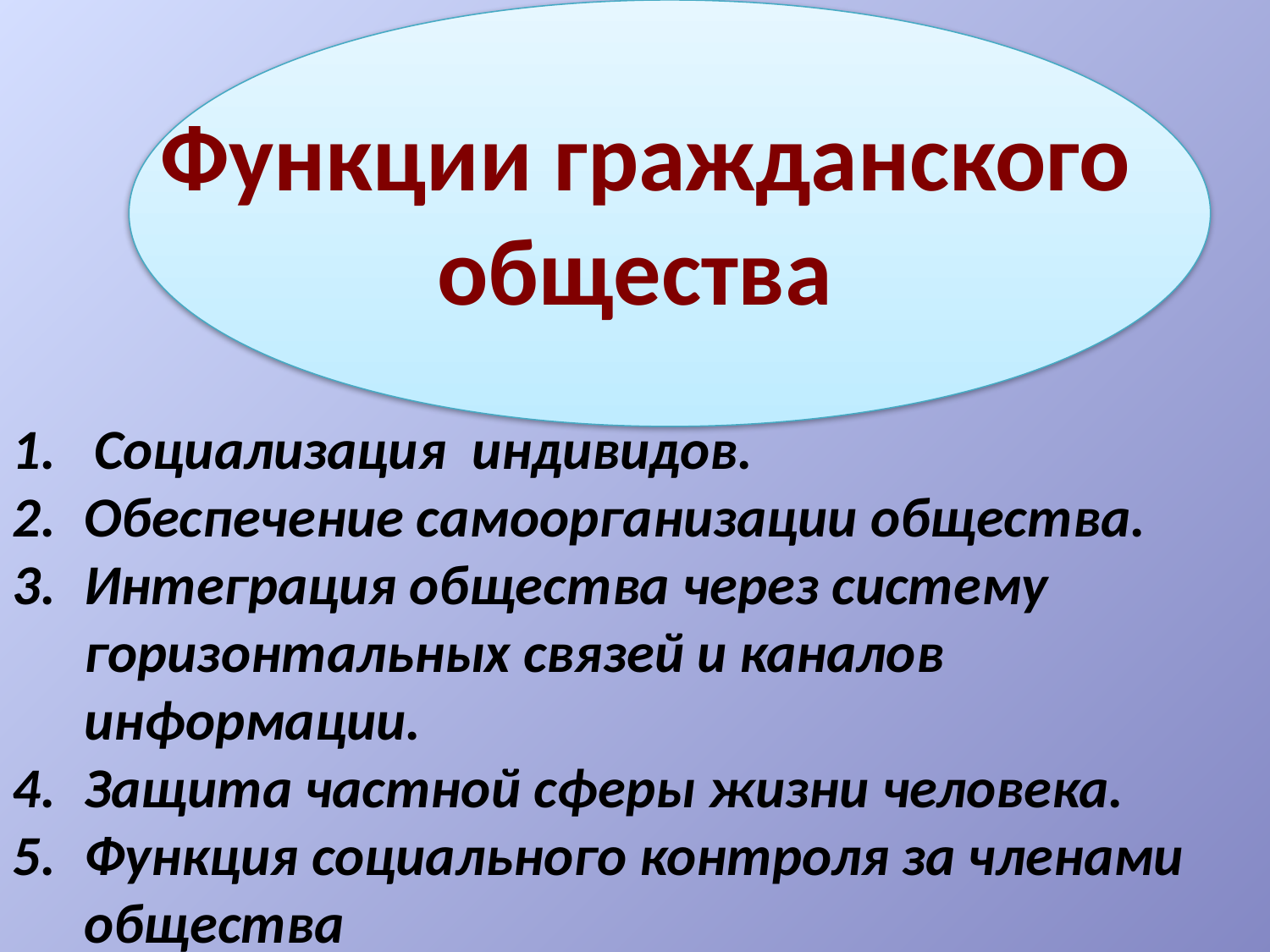

Функции гражданского общества
1.   Социализация  индивидов.
Обеспечение самоорганизации общества.
Интеграция общества через систему горизонтальных связей и каналов информации.
Защита частной сферы жизни человека.
Функция социального контроля за членами общества